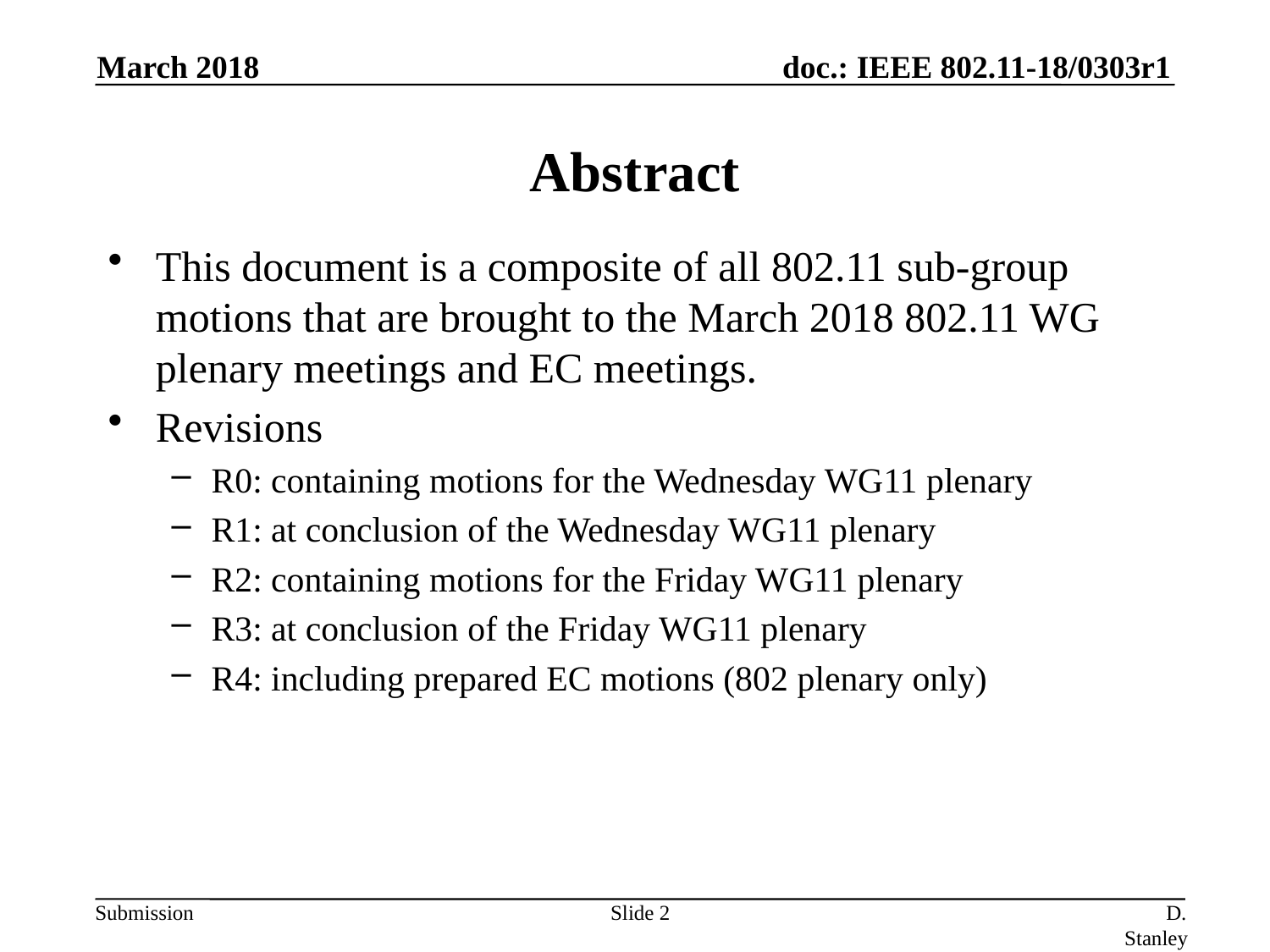

March 2018
# Abstract
This document is a composite of all 802.11 sub-group motions that are brought to the March 2018 802.11 WG plenary meetings and EC meetings.
Revisions
R0: containing motions for the Wednesday WG11 plenary
R1: at conclusion of the Wednesday WG11 plenary
R2: containing motions for the Friday WG11 plenary
R3: at conclusion of the Friday WG11 plenary
R4: including prepared EC motions (802 plenary only)

Slide 2
D. Stanley, HP Enterprise